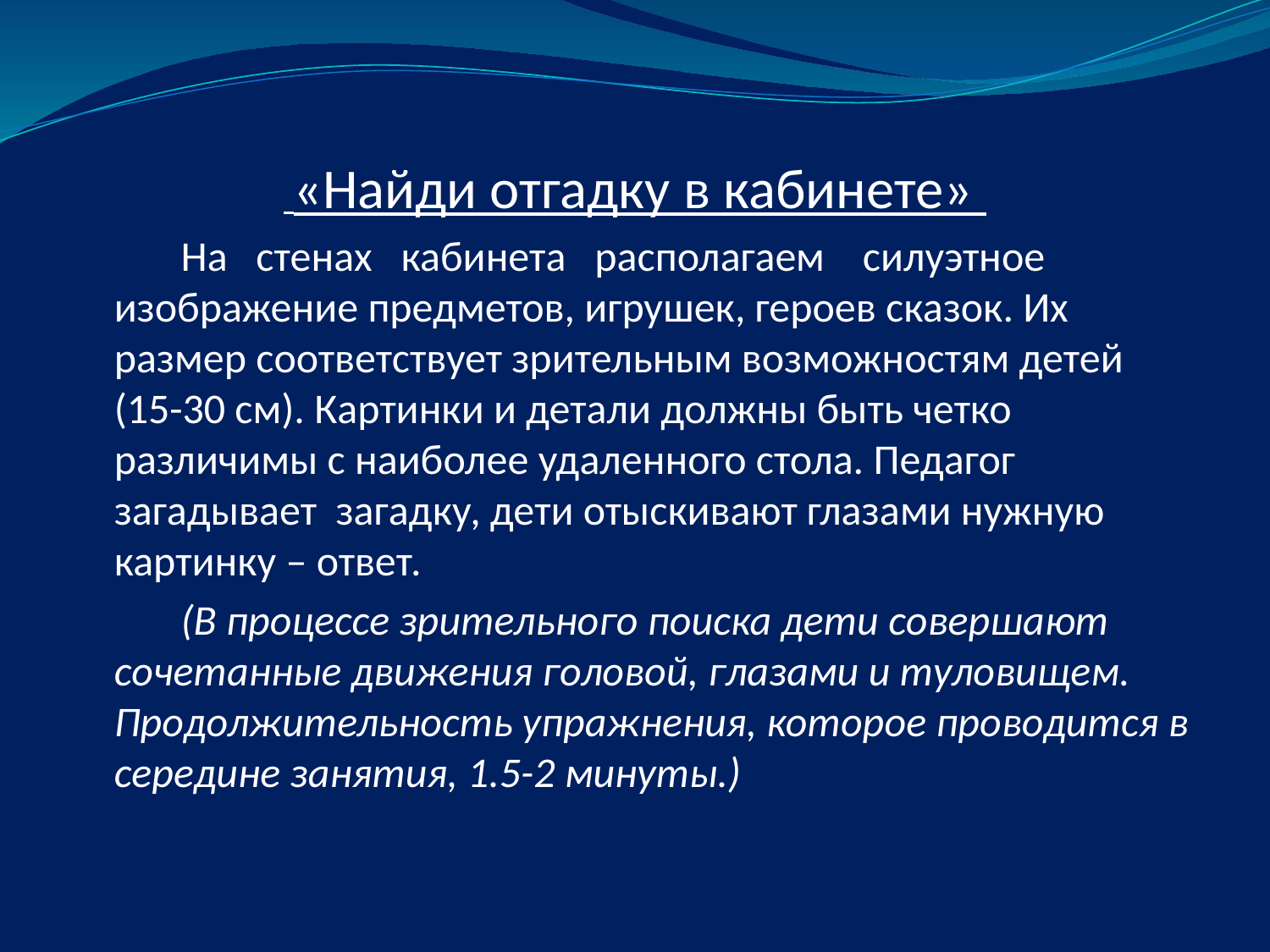

«Найди отгадку в кабинете»
           На   стенах   кабинета   располагаем    силуэтное изображение предметов, игрушек, героев сказок. Их размер соответствует зрительным возможностям детей (15-30 см). Картинки и детали должны быть четко различимы с наиболее удаленного стола. Педагог загадывает  загадку, дети отыскивают глазами нужную картинку – ответ.
           (В процессе зрительного поиска дети совершают сочетанные движения головой, глазами и туловищем. Продолжительность упражнения, которое проводится в середине занятия, 1.5-2 минуты.)